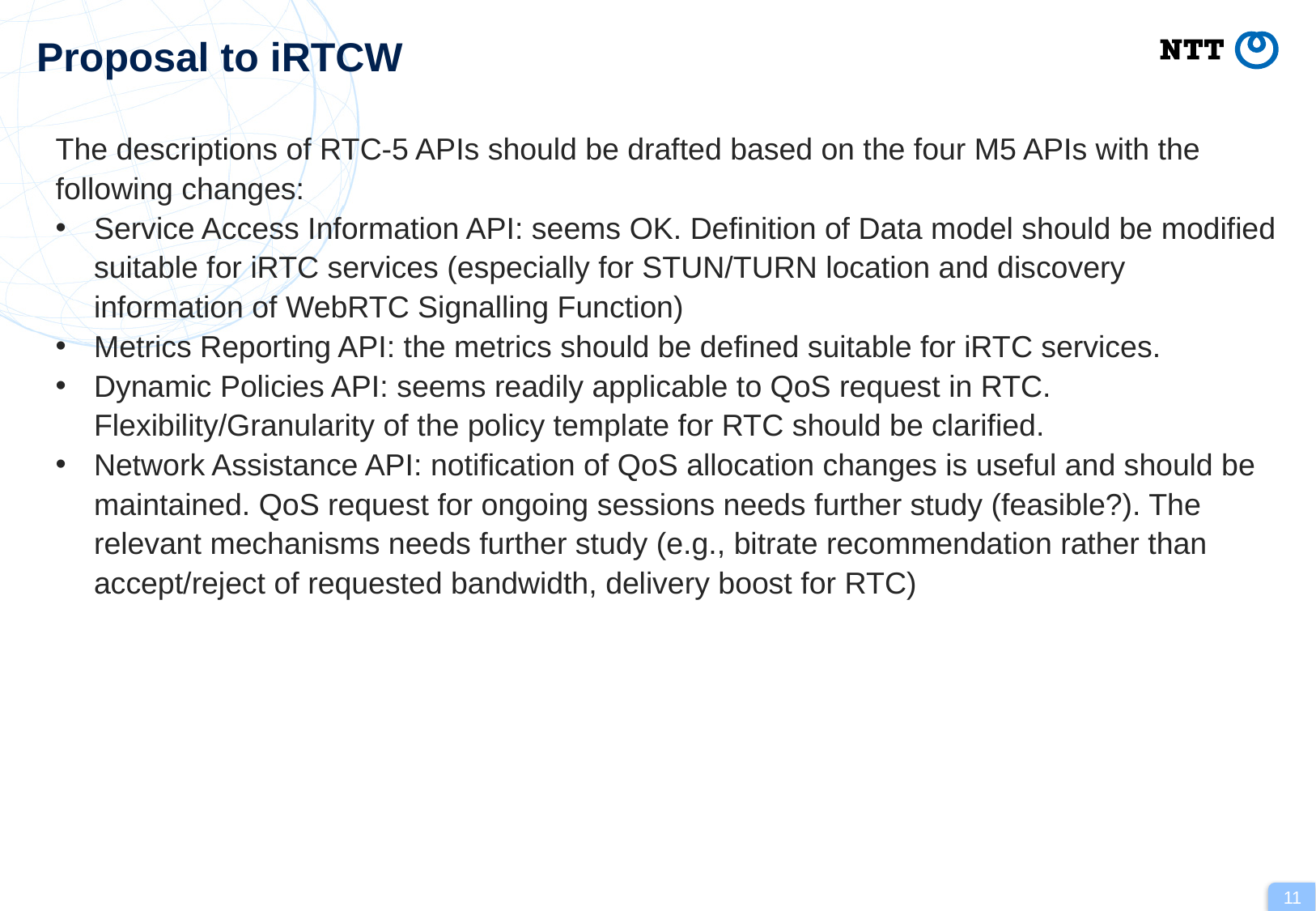

# Proposal to iRTCW
The descriptions of RTC-5 APIs should be drafted based on the four M5 APIs with the following changes:
Service Access Information API: seems OK. Definition of Data model should be modified suitable for iRTC services (especially for STUN/TURN location and discovery information of WebRTC Signalling Function)
Metrics Reporting API: the metrics should be defined suitable for iRTC services.
Dynamic Policies API: seems readily applicable to QoS request in RTC. Flexibility/Granularity of the policy template for RTC should be clarified.
Network Assistance API: notification of QoS allocation changes is useful and should be maintained. QoS request for ongoing sessions needs further study (feasible?). The relevant mechanisms needs further study (e.g., bitrate recommendation rather than accept/reject of requested bandwidth, delivery boost for RTC)